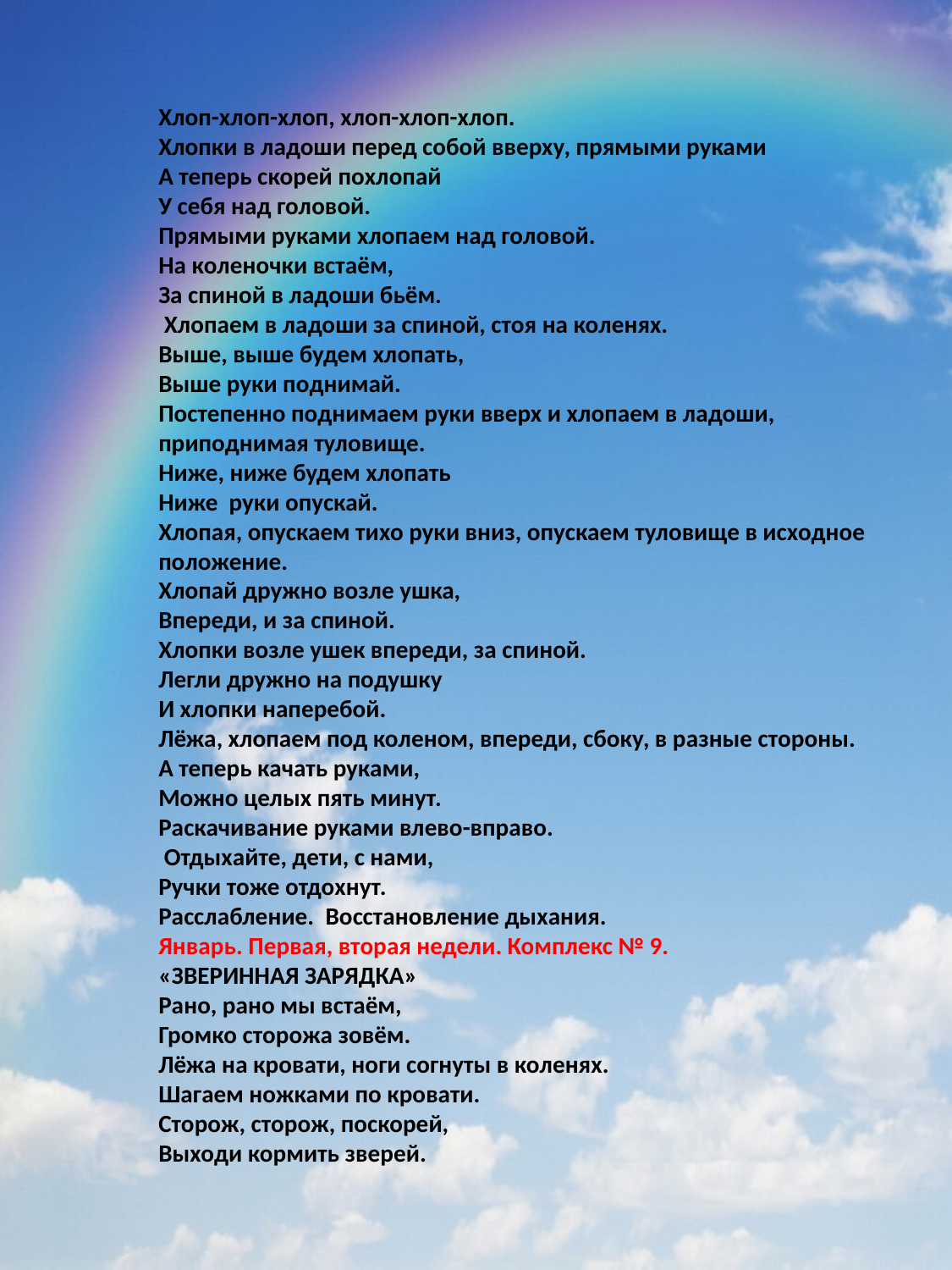

Хлоп-хлоп-хлоп, хлоп-хлоп-хлоп.
Хлопки в ладоши перед собой вверху, прямыми руками
А теперь скорей похлопай
У себя над головой.
Прямыми руками хлопаем над головой.
На коленочки встаём,
За спиной в ладоши бьём.
 Хлопаем в ладоши за спиной, стоя на коленях.
Выше, выше будем хлопать,
Выше руки поднимай.
Постепенно поднимаем руки вверх и хлопаем в ладоши, приподнимая туловище.
Ниже, ниже будем хлопать
Ниже  руки опускай.
Хлопая, опускаем тихо руки вниз, опускаем туловище в исходное положение.
Хлопай дружно возле ушка,
Впереди, и за спиной.
Хлопки возле ушек впереди, за спиной.
Легли дружно на подушку
И хлопки наперебой.
Лёжа, хлопаем под коленом, впереди, сбоку, в разные стороны.
А теперь качать руками,
Можно целых пять минут.
Раскачивание руками влево-вправо.
 Отдыхайте, дети, с нами,
Ручки тоже отдохнут.
Расслабление.  Восстановление дыхания.
Январь. Первая, вторая недели. Комплекс № 9.
«ЗВЕРИННАЯ ЗАРЯДКА»
Рано, рано мы встаём,
Громко сторожа зовём.
Лёжа на кровати, ноги согнуты в коленях.
Шагаем ножками по кровати.
Сторож, сторож, поскорей,
Выходи кормить зверей.